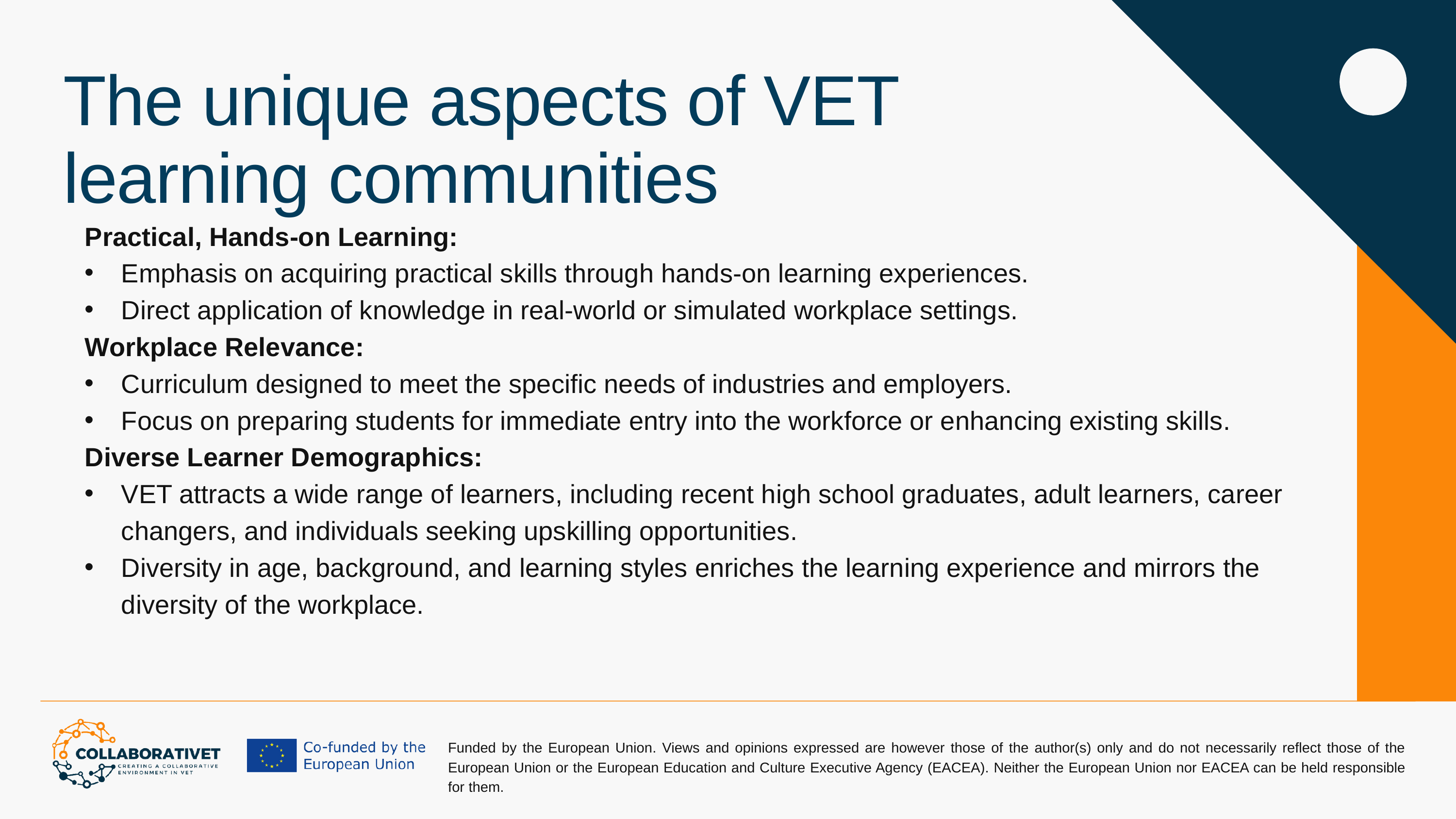

The unique aspects of VET learning communities
Practical, Hands-on Learning:
Emphasis on acquiring practical skills through hands-on learning experiences.
Direct application of knowledge in real-world or simulated workplace settings.
Workplace Relevance:
Curriculum designed to meet the specific needs of industries and employers.
Focus on preparing students for immediate entry into the workforce or enhancing existing skills.
Diverse Learner Demographics:
VET attracts a wide range of learners, including recent high school graduates, adult learners, career changers, and individuals seeking upskilling opportunities.
Diversity in age, background, and learning styles enriches the learning experience and mirrors the diversity of the workplace.

Funded by the European Union. Views and opinions expressed are however those of the author(s) only and do not necessarily reflect those of the European Union or the European Education and Culture Executive Agency (EACEA). Neither the European Union nor EACEA can be held responsible for them.